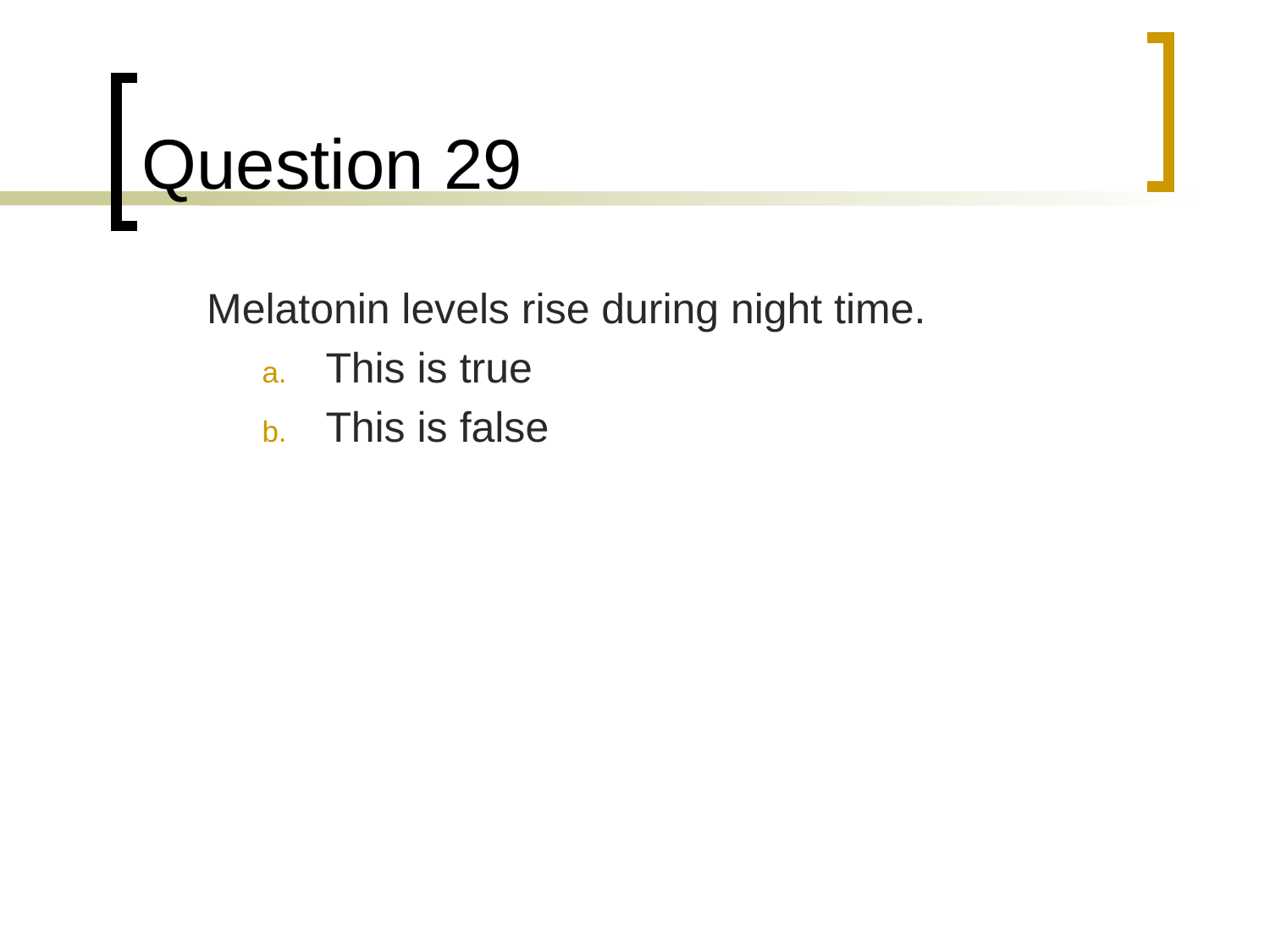

# Question 29
	Melatonin levels rise during night time.
This is true
This is false